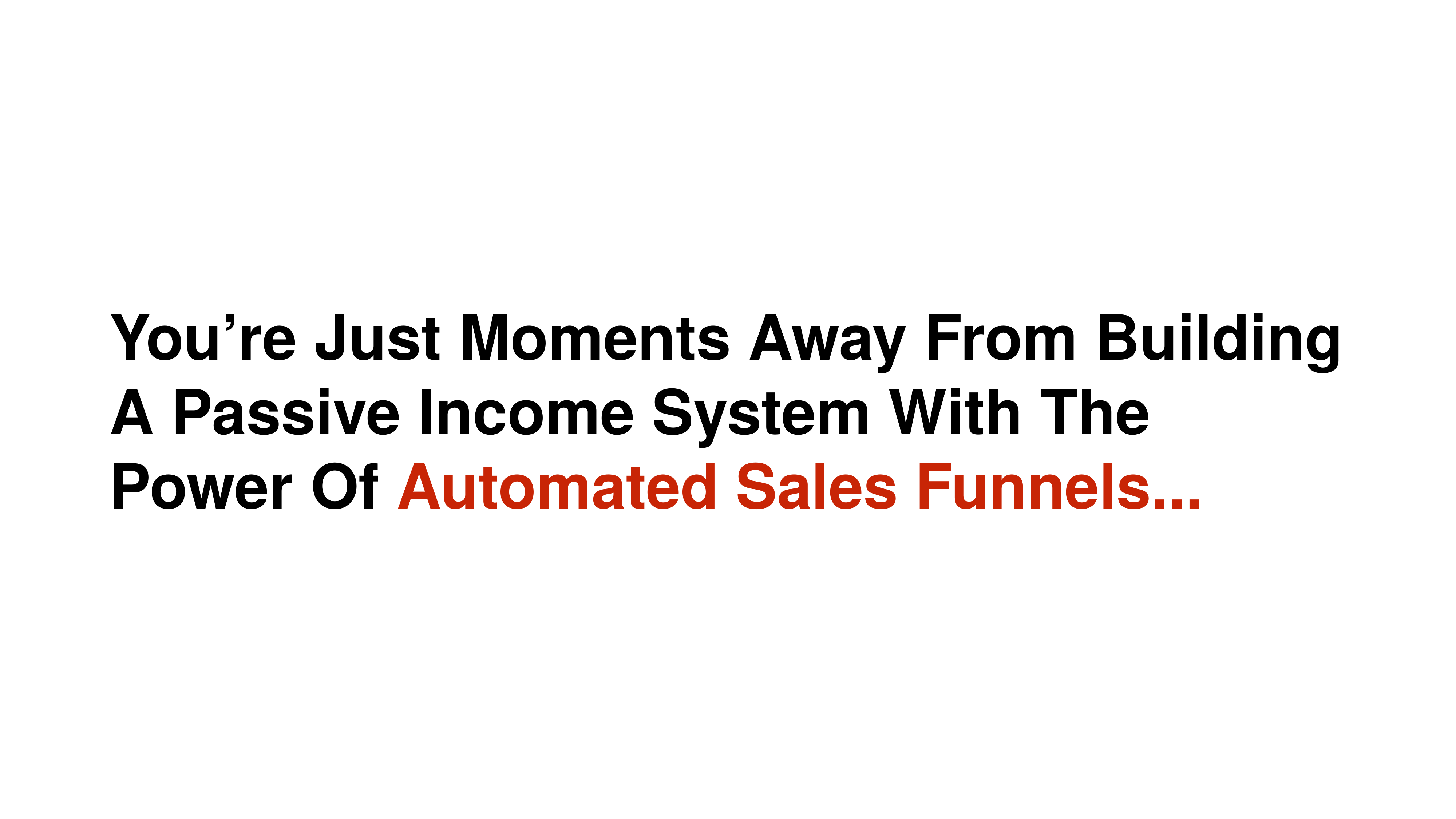

# You’re Just Moments Away From Building A Passive Income System With The Power Of Automated Sales Funnels...